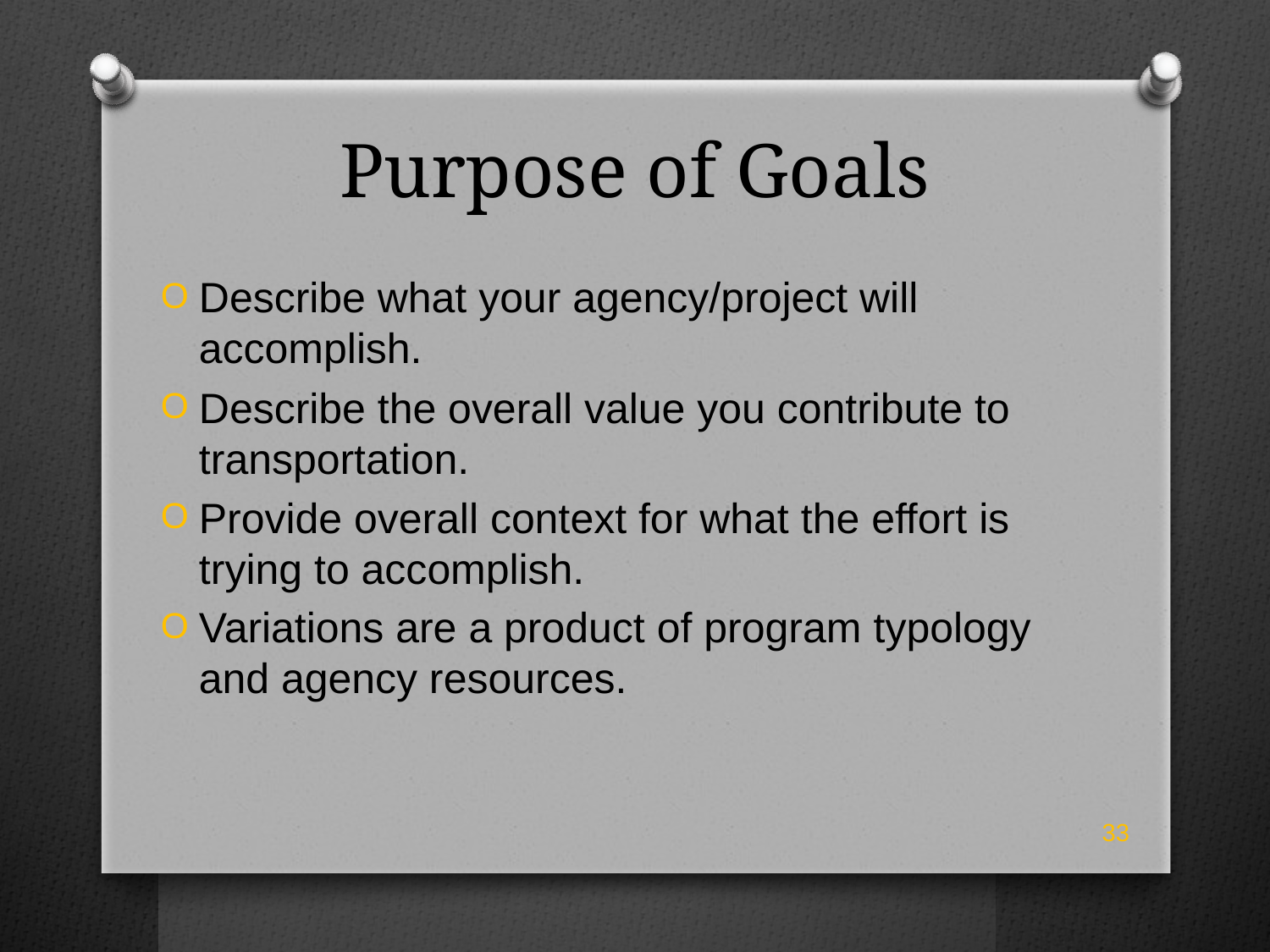

# Purpose of Goals
Describe what your agency/project will accomplish.
Describe the overall value you contribute to transportation.
Provide overall context for what the effort is trying to accomplish.
Variations are a product of program typology and agency resources.
33